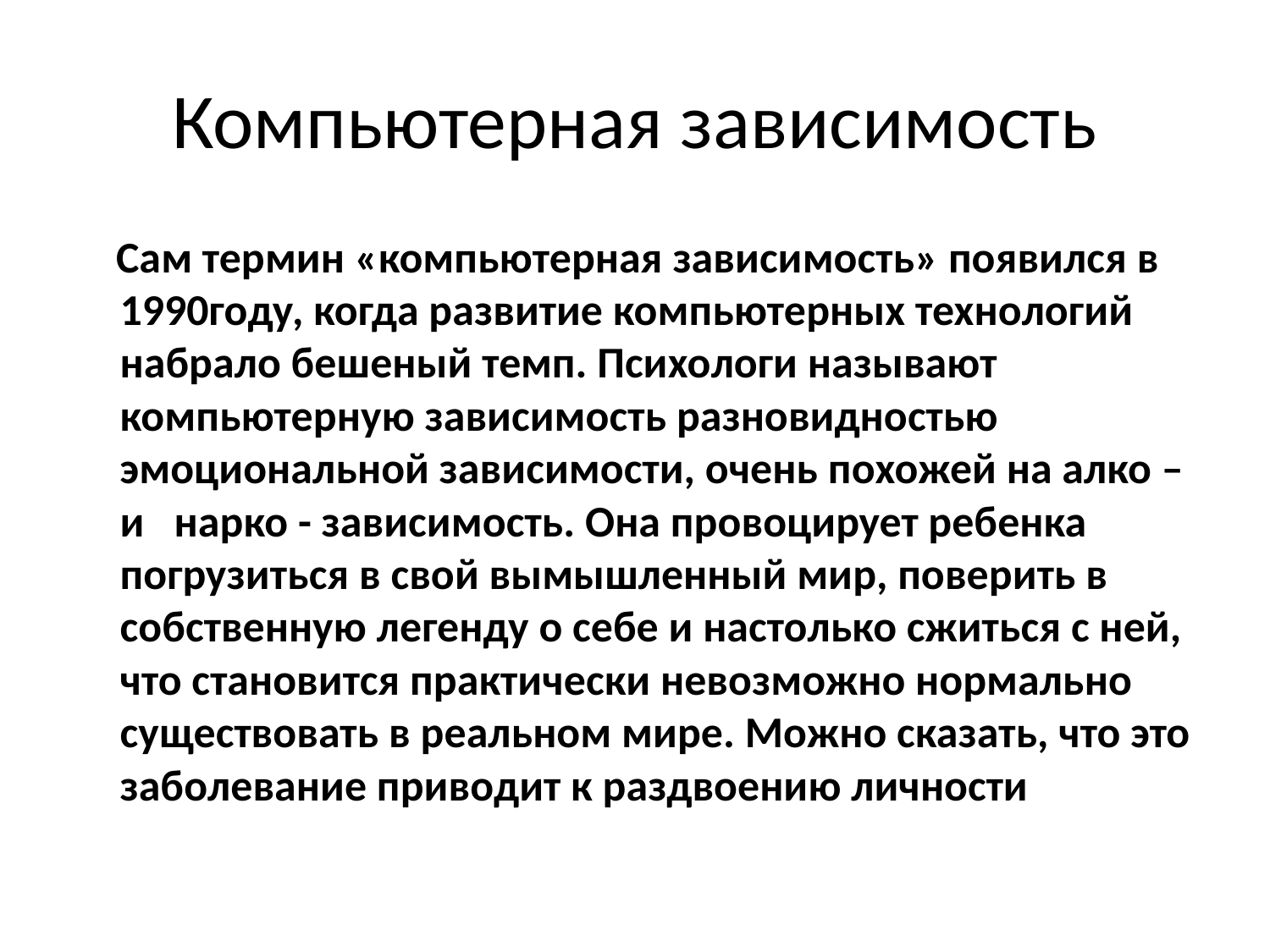

# Компьютерная зависимость
    Сам термин «компьютерная зависимость» появился в 1990году, когда развитие компьютерных технологий набрало бешеный темп. Психологи называют компьютерную зависимость разновидностью эмоциональной зависимости, очень похожей на алко – и   нарко - зависимость. Она провоцирует ребенка погрузиться в свой вымышленный мир, поверить в собственную легенду о себе и настолько сжиться с ней, что становится практически невозможно нормально существовать в реальном мире. Можно сказать, что это заболевание приводит к раздвоению личности